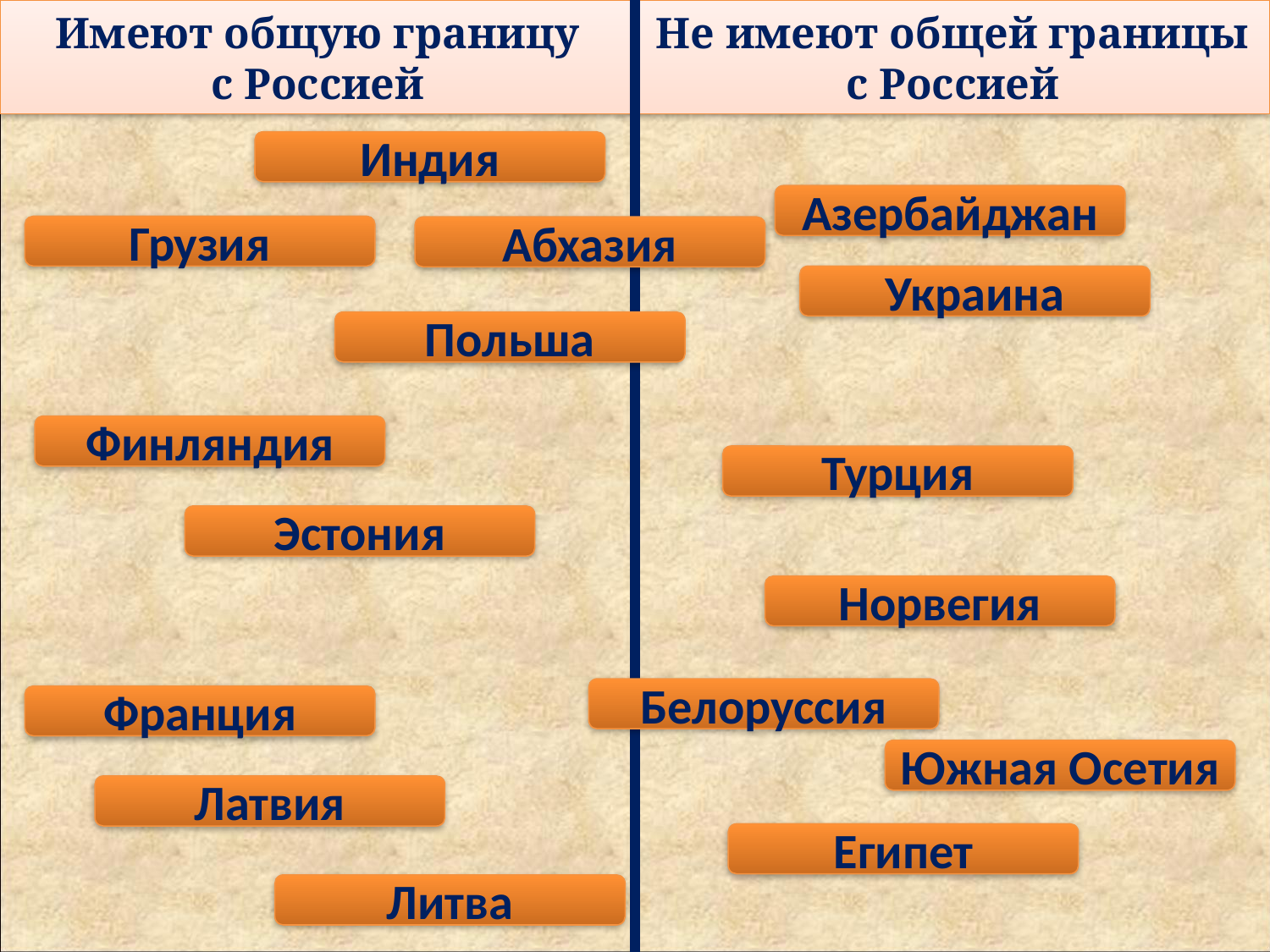

Имеют общую границу
с Россией
Не имеют общей границы с Россией
Индия
Азербайджан
Грузия
Абхазия
Украина
Польша
Финляндия
Турция
Эстония
Норвегия
Белоруссия
Франция
Южная Осетия
Латвия
Египет
Литва